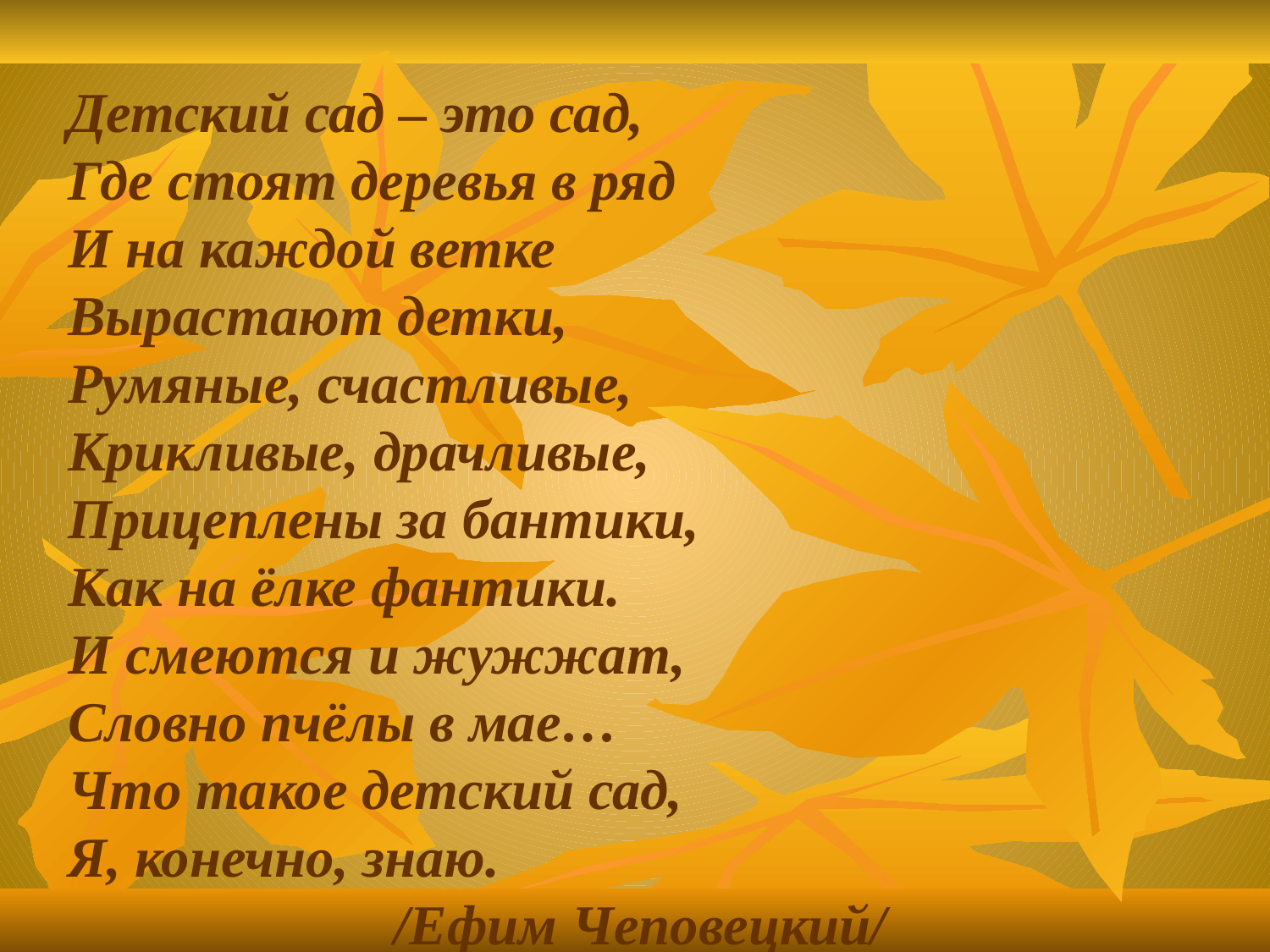

Детский сад – это сад,
Где стоят деревья в ряд
И на каждой ветке
Вырастают детки,
Румяные, счастливые,
Крикливые, драчливые,
Прицеплены за бантики,
Как на ёлке фантики.
И смеются и жужжат,
Словно пчёлы в мае…
Что такое детский сад,
Я, конечно, знаю.
                       /Ефим Чеповецкий/